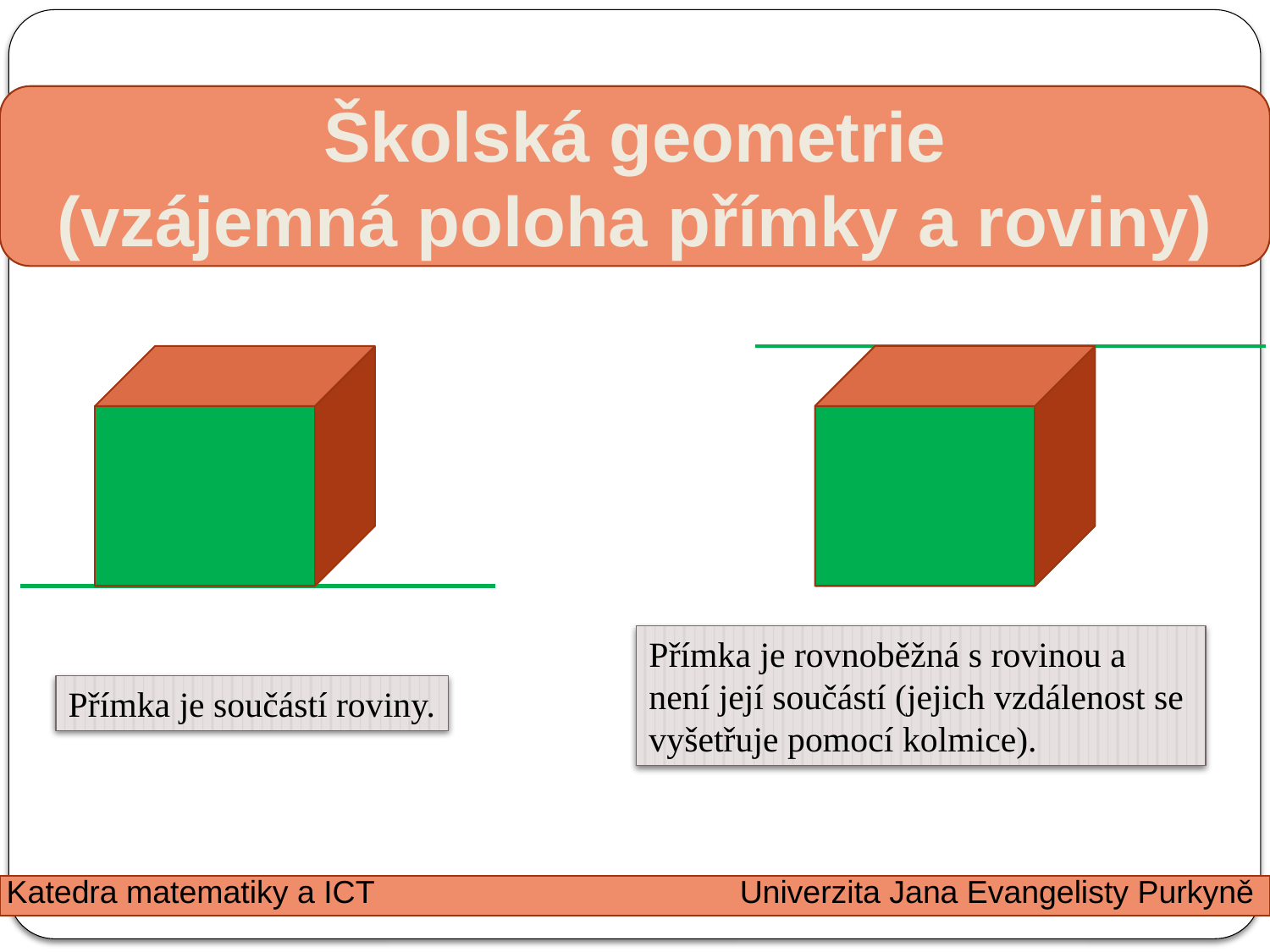

Školská geometrie
(vzájemná poloha přímky a roviny)

Přímka je rovnoběžná s rovinou a
není její součástí (jejich vzdálenost se
vyšetřuje pomocí kolmice).
Přímka je součástí roviny.
Katedra matematiky a ICT
Univerzita Jana Evangelisty Purkyně